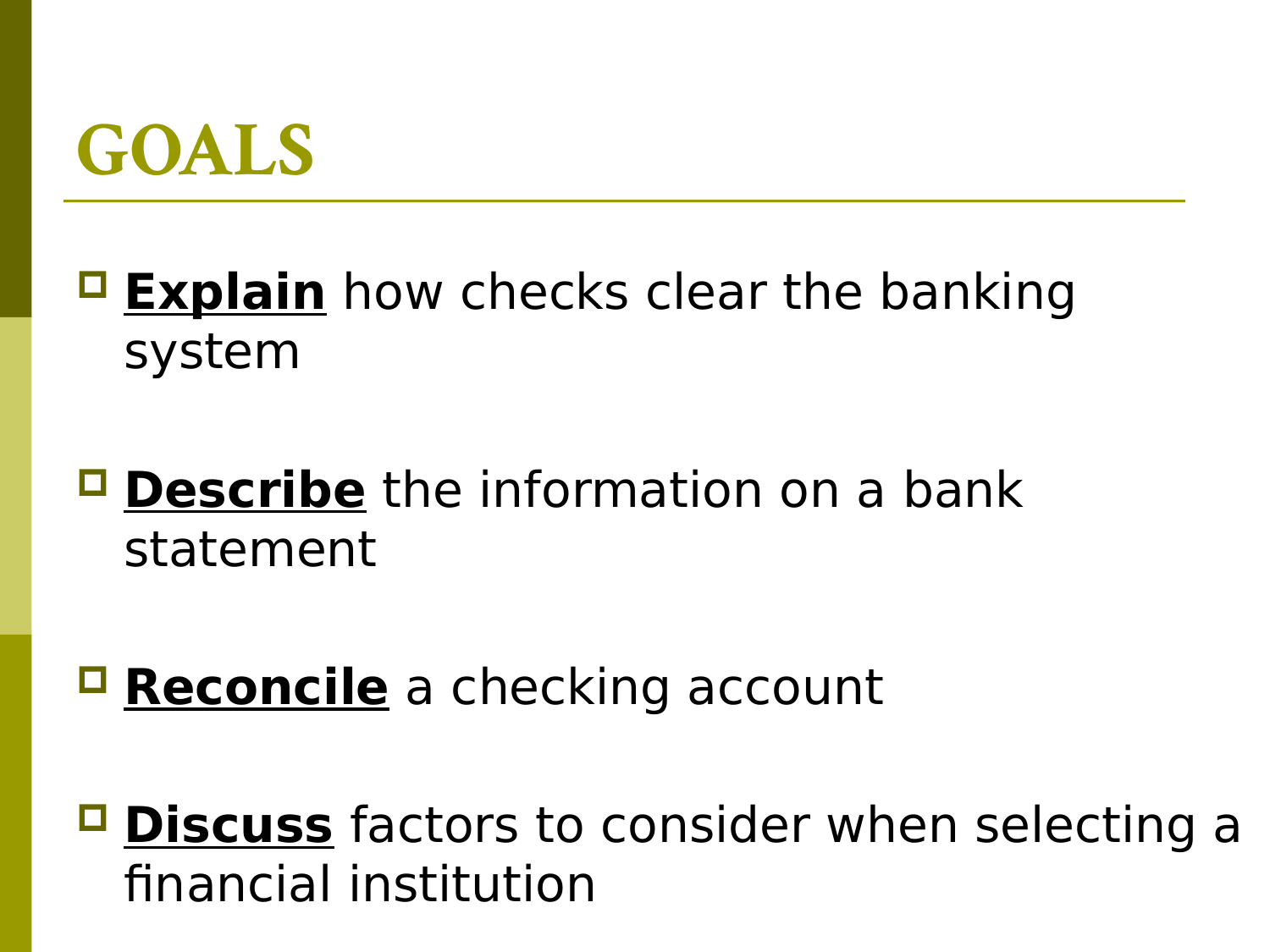

# GOALS
Explain how checks clear the banking system

Describe the information on a bank statement

Reconcile a checking account

Discuss factors to consider when selecting a financial institution